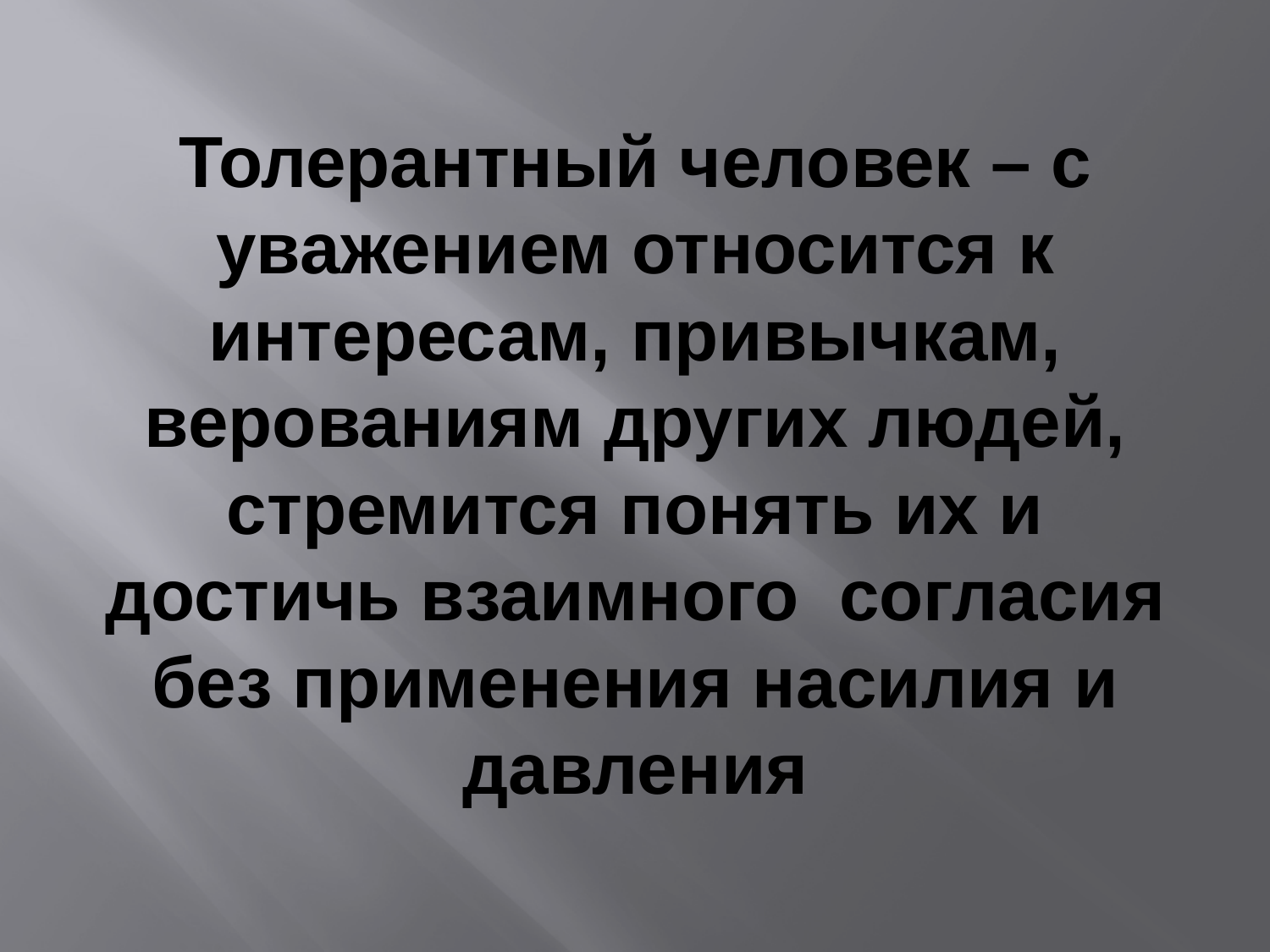

# Толерантный человек – с уважением относится к интересам, привычкам, верованиям других людей, стремится понять их и достичь взаимного  согласия без применения насилия и давления